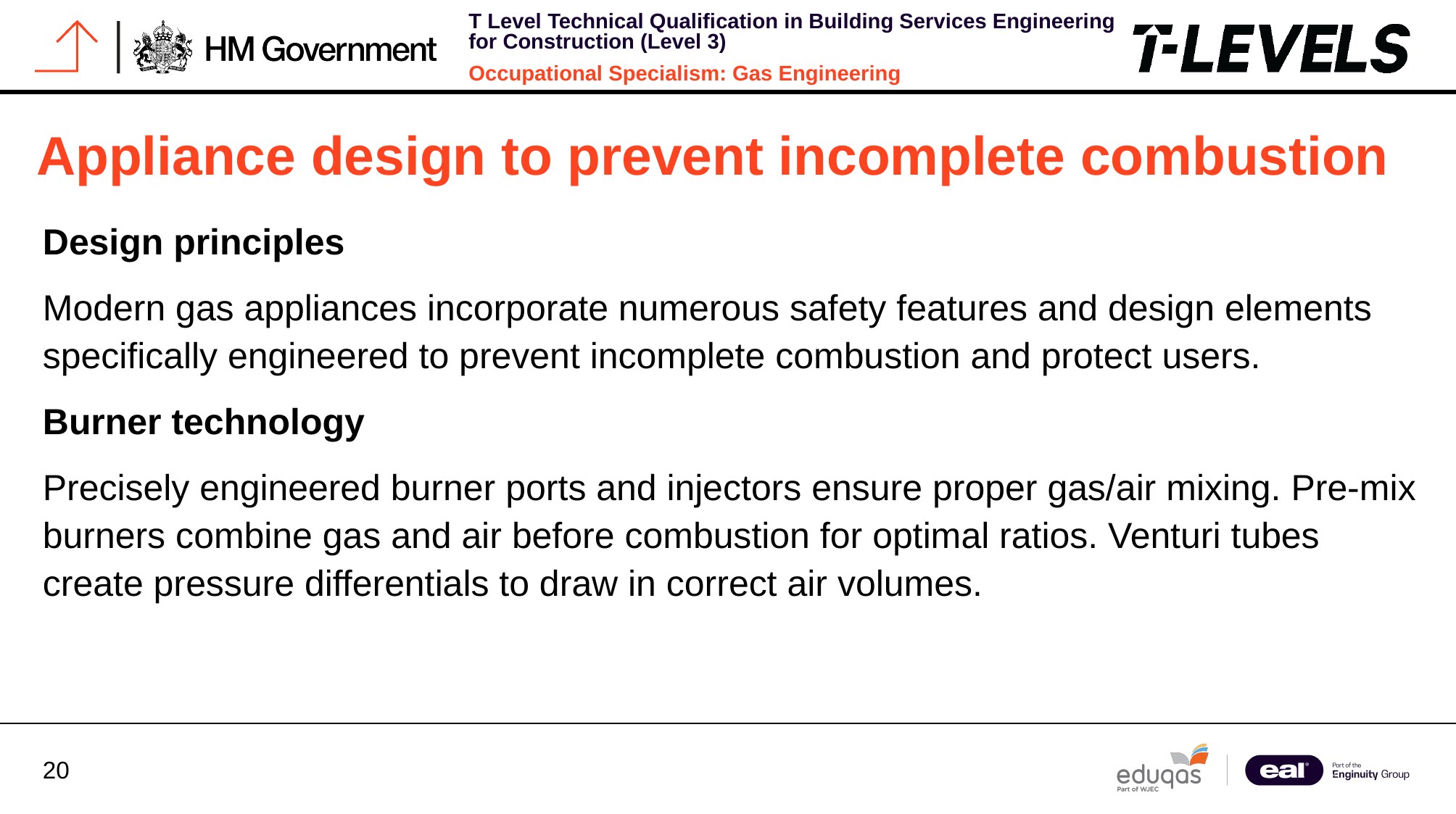

# Appliance design to prevent incomplete combustion
Design principles
Modern gas appliances incorporate numerous safety features and design elements specifically engineered to prevent incomplete combustion and protect users.
Burner technology
Precisely engineered burner ports and injectors ensure proper gas/air mixing. Pre-mix burners combine gas and air before combustion for optimal ratios. Venturi tubes create pressure differentials to draw in correct air volumes.